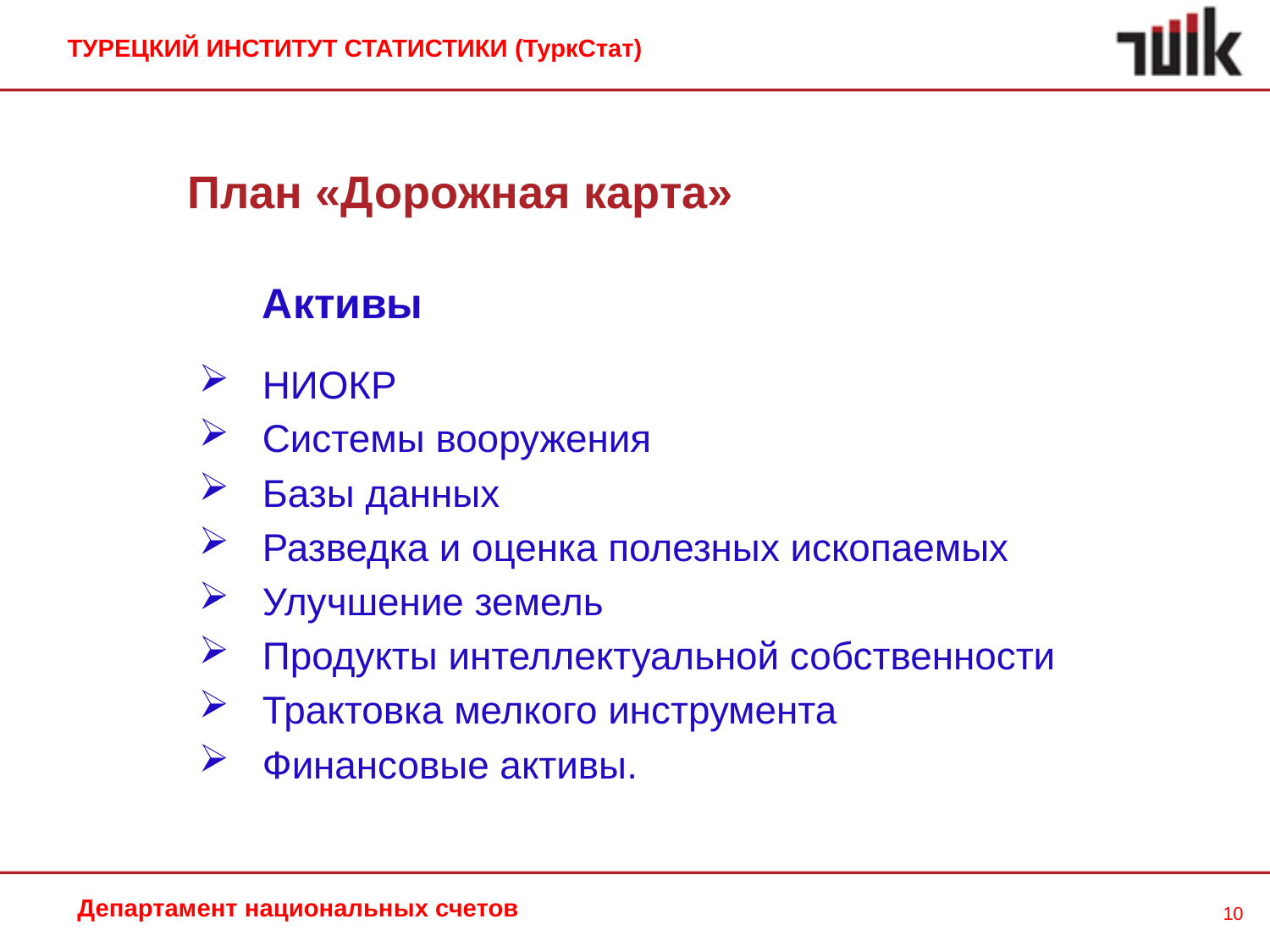

ТУРЕЦКИЙ ИНСТИТУТ СТАТИСТИКИ (ТуркСтат)
План «Дорожная карта»

	Активы

НИОКР
Системы вооружения
Базы данных
Разведка и оценка полезных ископаемых
Улучшение земель
Продукты интеллектуальной собственности
Трактовка мелкого инструмента
Финансовые активы.
Департамент национальных счетов
10